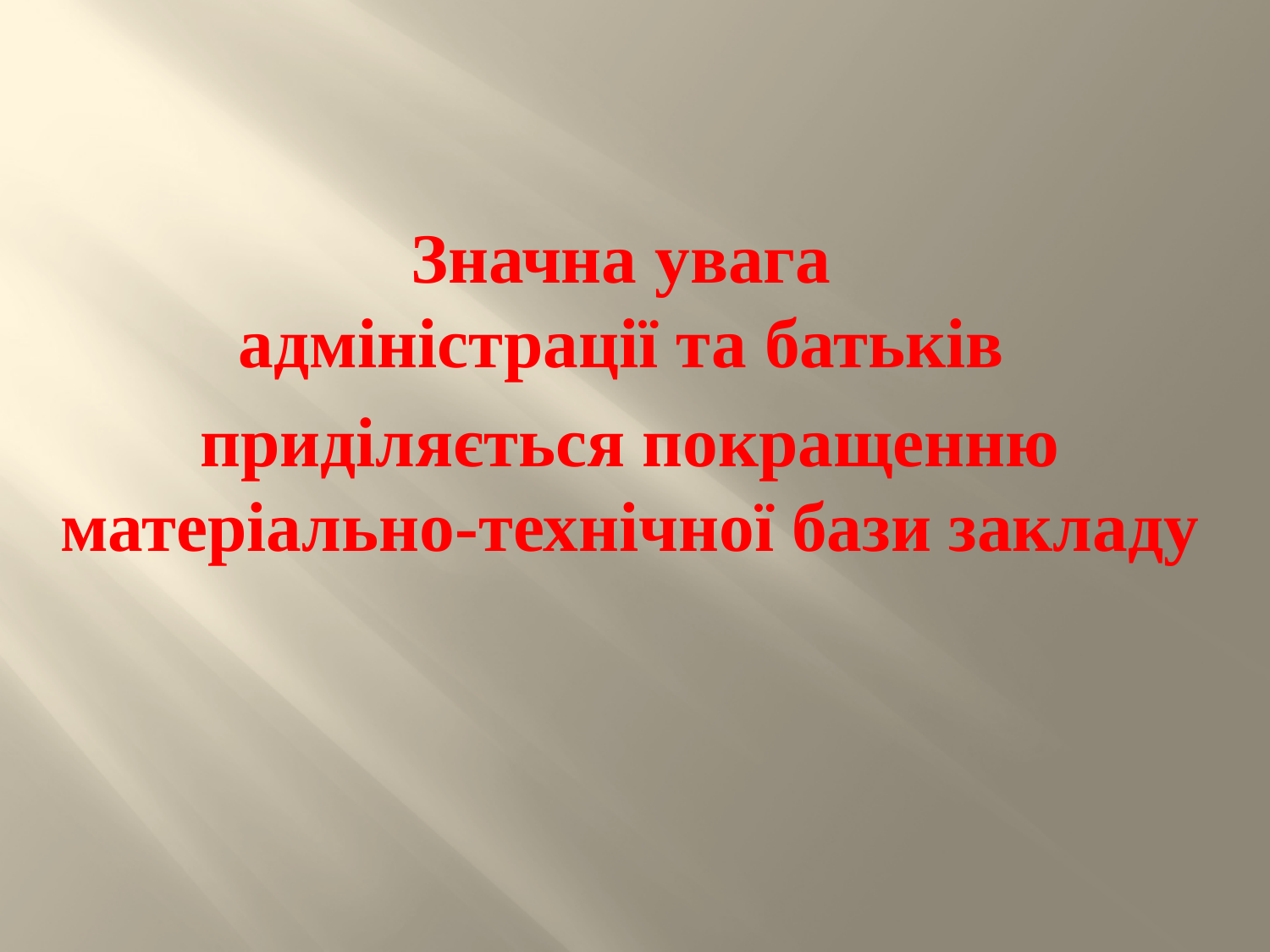

Значна увага
адміністрації та батьків
приділяється покращенню матеріально-технічної бази закладу